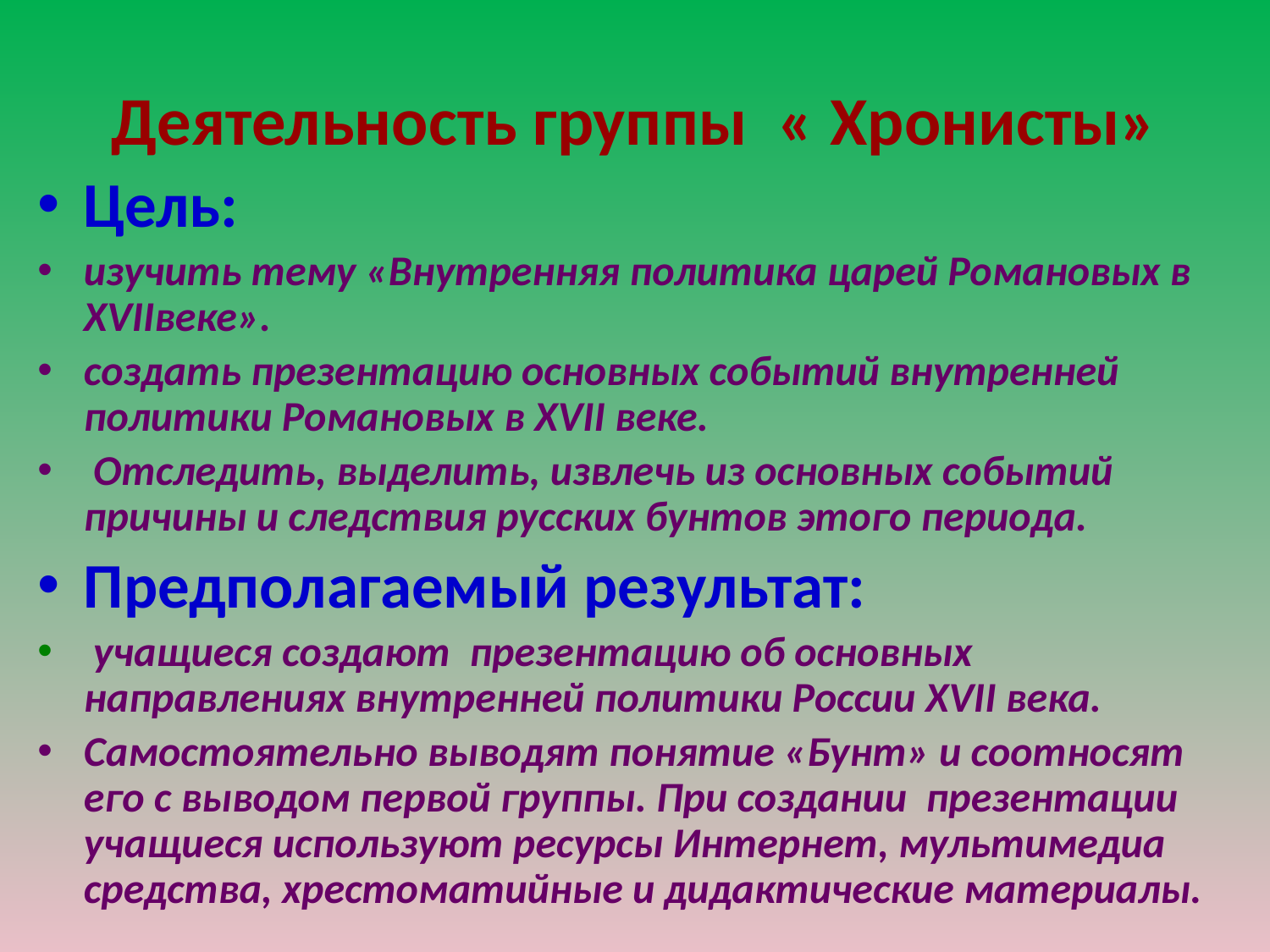

# Деятельность группы  « Хронисты»
Цель:
изучить тему «Внутренняя политика царей Романовых в XVIIвеке».
создать презентацию основных событий внутренней политики Романовых в XVII веке.
 Отследить, выделить, извлечь из основных событий причины и следствия русских бунтов этого периода.
Предполагаемый результат:
 учащиеся создают  презентацию об основных направлениях внутренней политики России XVII века.
Самостоятельно выводят понятие «Бунт» и соотносят его с выводом первой группы. При создании  презентации учащиеся используют ресурсы Интернет, мультимедиа средства, хрестоматийные и дидактические материалы.